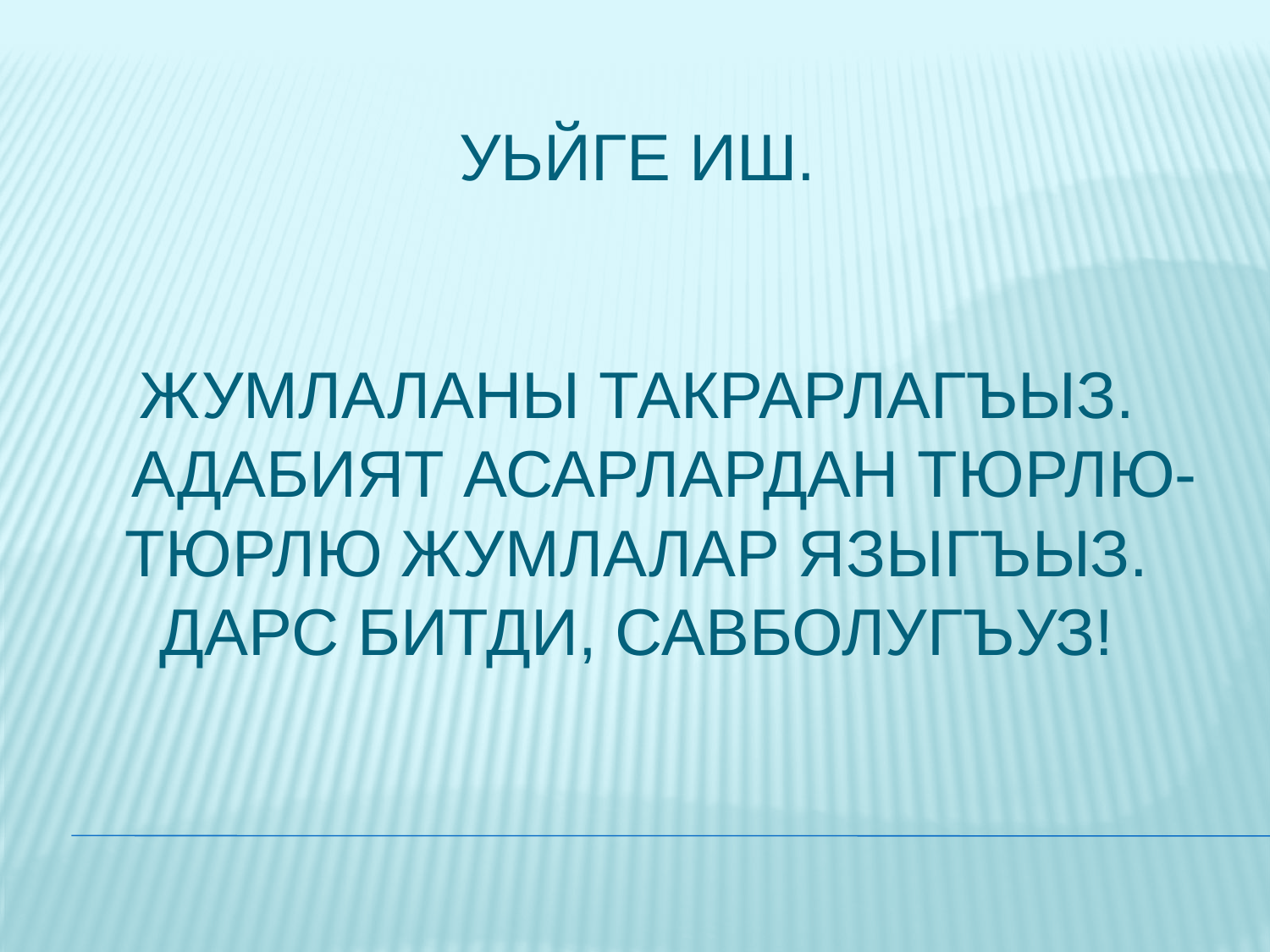

# Уьйге иш. Жумлаланы такрарлагъыз. Адабият асарлардан тюрлю-тюрлю жумлалар языгъыз. Дарс битди, савболугъуз!